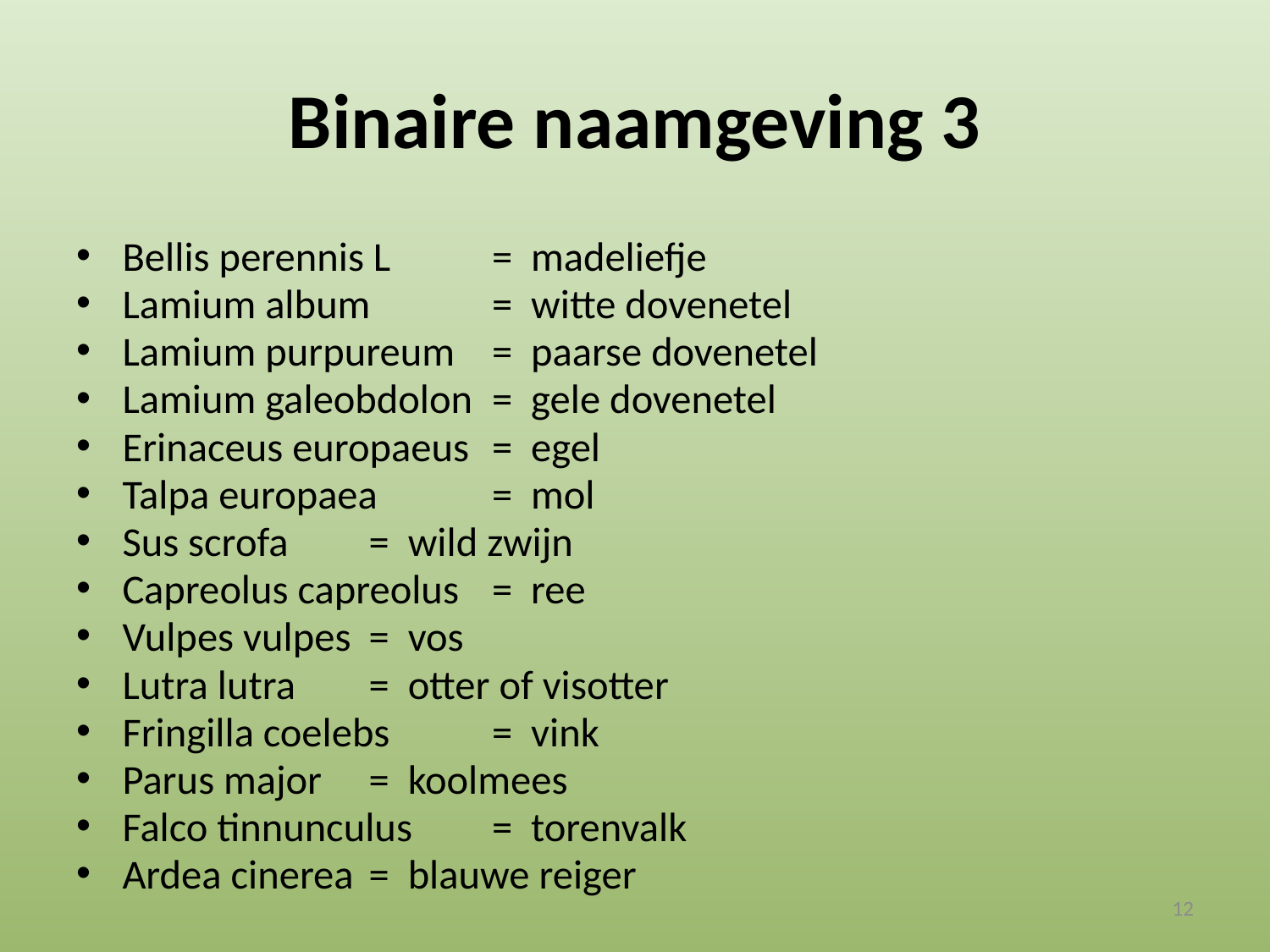

# Binaire naamgeving 3

Bellis perennis L 		=  madeliefje
Lamium album    		=  witte dovenetel
Lamium purpureum 	=  paarse dovenetel
Lamium galeobdolon 	=  gele dovenetel
Erinaceus europaeus	=  egel
Talpa europaea		=  mol
Sus scrofa			=  wild zwijn
Capreolus capreolus	=  ree
Vulpes vulpes		=  vos
Lutra lutra			=  otter of visotter
Fringilla coelebs		=  vink
Parus major			=  koolmees
Falco tinnunculus		=  torenvalk
Ardea cinerea		=  blauwe reiger

12